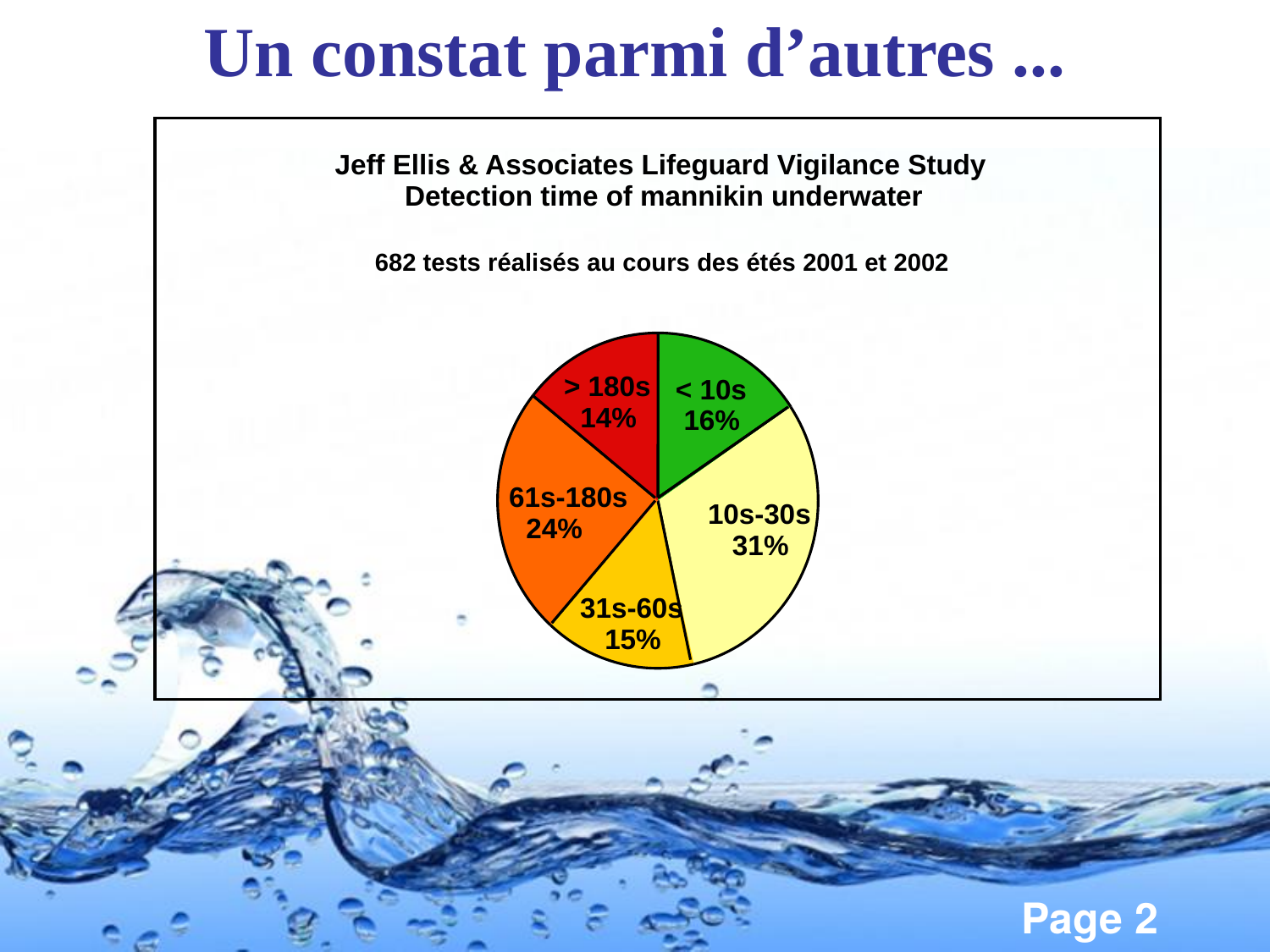

# Un constat parmi d’autres ...

Jeff Ellis & Associates Lifeguard Vigilance Study
Detection time of mannikin underwater
682 tests réalisés au cours des étés 2001 et 2002

> 180s
< 10s

14%
16%

  61s-180s
10s-30s

24%
31%
31s-60s
15%